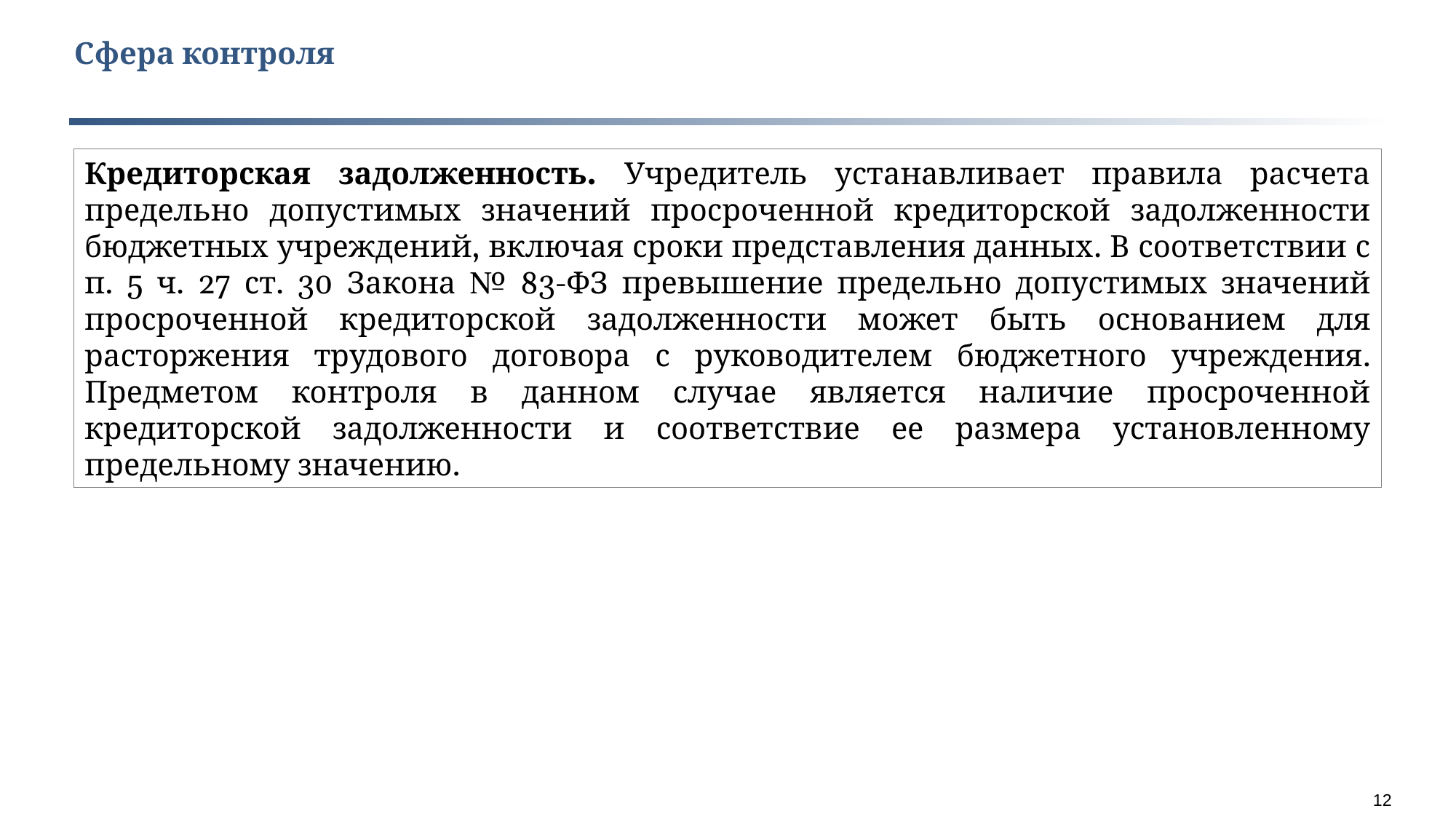

Сфера контроля
Кредиторская задолженность. Учредитель устанавливает правила расчета предельно допустимых значений просроченной кредиторской задолженности бюджетных учреждений, включая сроки представления данных. В соответствии с п. 5 ч. 27 ст. 30 Закона № 83-ФЗ превышение предельно допустимых значений просроченной кредиторской задолженности может быть основанием для расторжения трудового договора с руководителем бюджетного учреждения. Предметом контроля в данном случае является наличие просроченной кредиторской задолженности и соответствие ее размера установленному предельному значению.